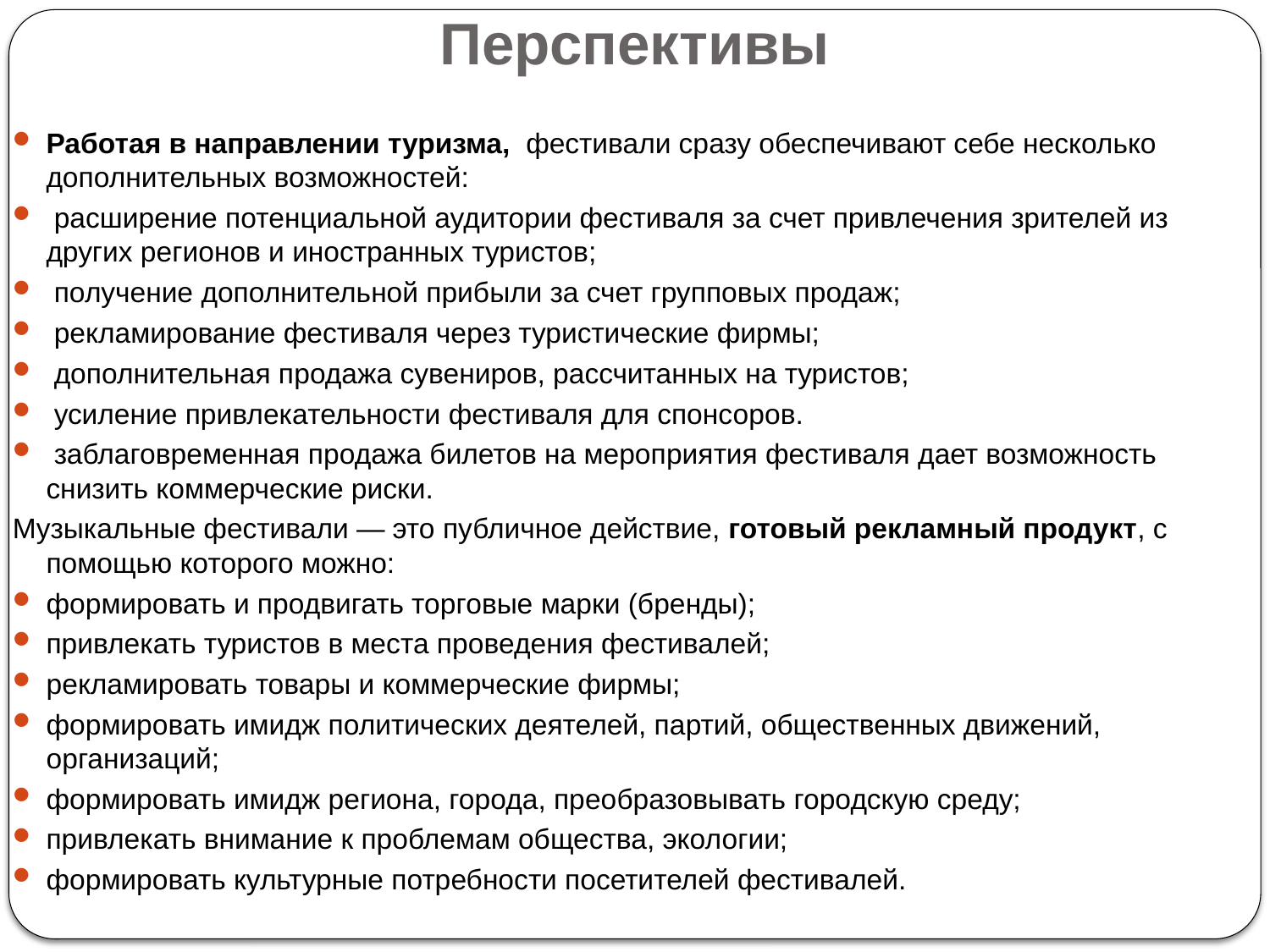

# Перспективы
Работая в направлении туризма,  фестивали сразу обеспечивают себе несколько дополнительных возможностей:
 расширение потенциальной аудитории фестиваля за счет привлечения зрителей из других регионов и иностранных туристов;
 получение дополнительной прибыли за счет групповых продаж;
 рекламирование фестиваля через туристические фирмы;
 дополнительная продажа сувениров, рассчитанных на туристов;
 усиление привлекательности фестиваля для спонсоров.
 заблаговременная продажа билетов на мероприятия фестиваля дает возможность снизить коммерческие риски.
Музыкальные фестивали — это публичное действие, готовый рекламный продукт, с помощью которого можно:
формировать и продвигать торговые марки (бренды);
привлекать туристов в места проведения фестивалей;
рекламировать товары и коммерческие фирмы;
формировать имидж политических деятелей, партий, общественных движений, организаций;
формировать имидж региона, города, преобразовывать городскую среду;
привлекать внимание к проблемам общества, экологии;
формировать культурные потребности посетителей фестивалей.